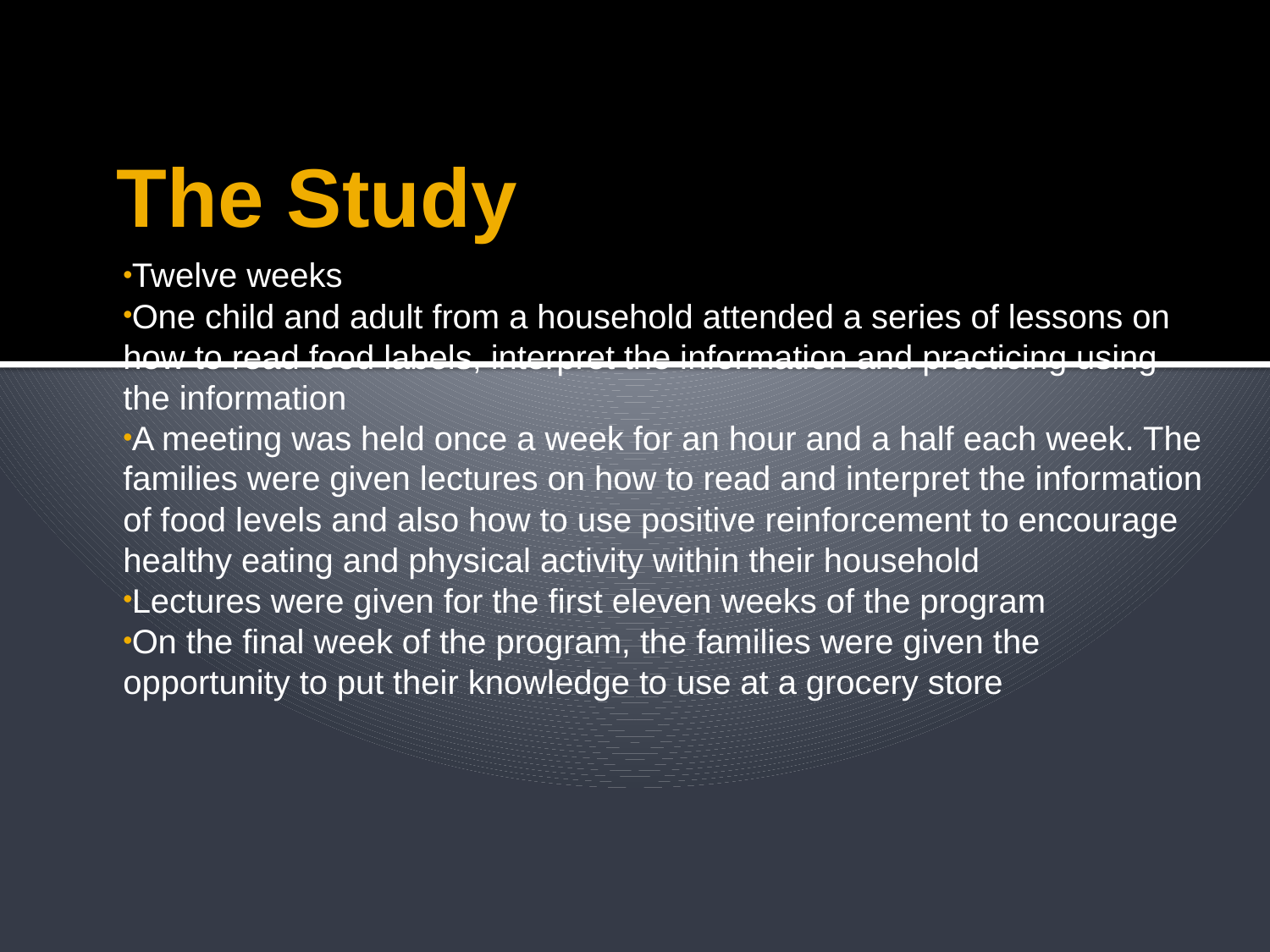

# The Study
Twelve weeks
One child and adult from a household attended a series of lessons on how to read food labels, interpret the information and practicing using the information
A meeting was held once a week for an hour and a half each week. The families were given lectures on how to read and interpret the information of food levels and also how to use positive reinforcement to encourage healthy eating and physical activity within their household
Lectures were given for the first eleven weeks of the program
On the final week of the program, the families were given the opportunity to put their knowledge to use at a grocery store